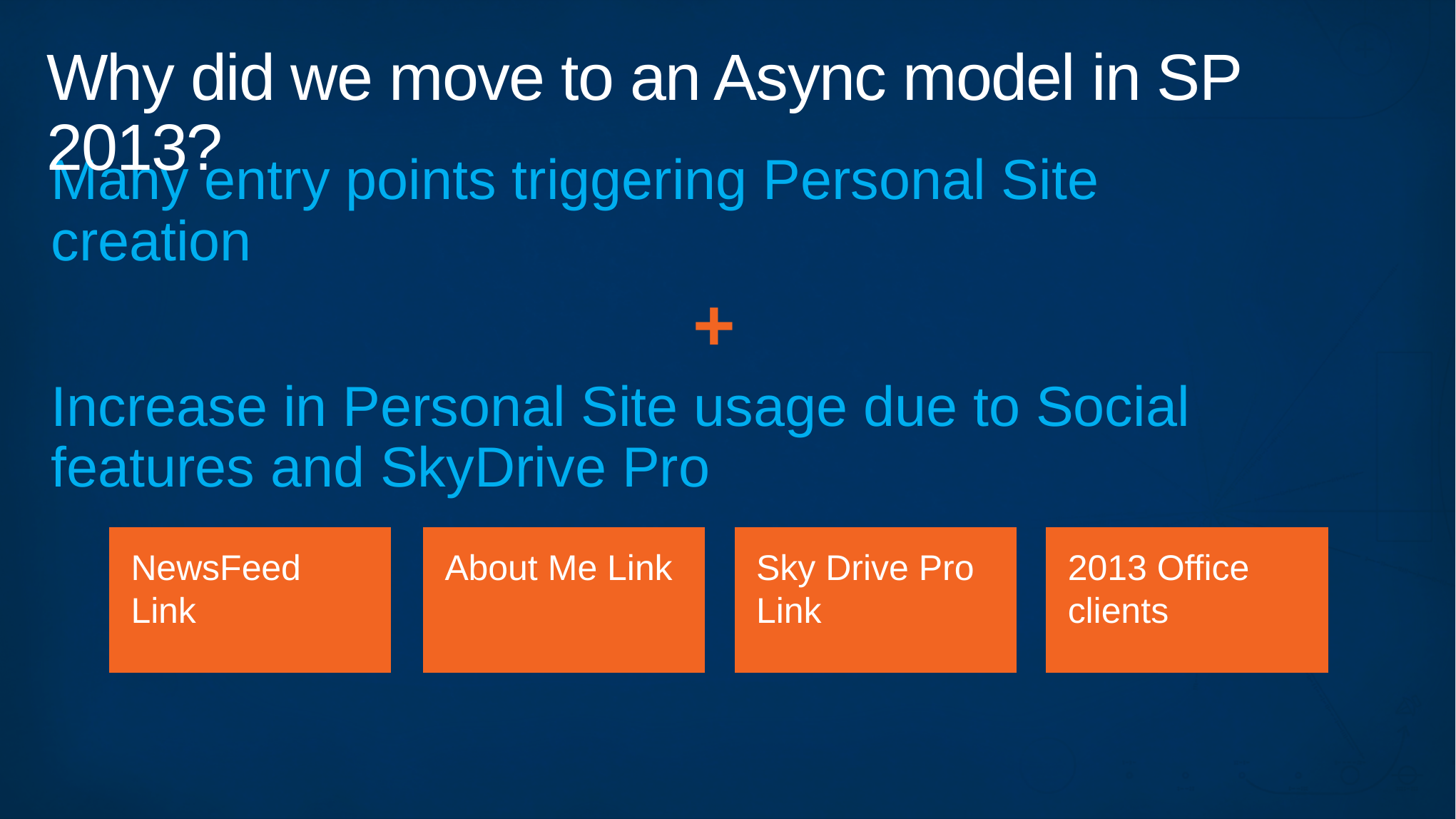

# Why did we move to an Async model in SP 2013?
Many entry points triggering Personal Site creation
						+
Increase in Personal Site usage due to Social features and SkyDrive Pro
NewsFeed
Link
About Me Link
Sky Drive Pro Link
2013 Office clients